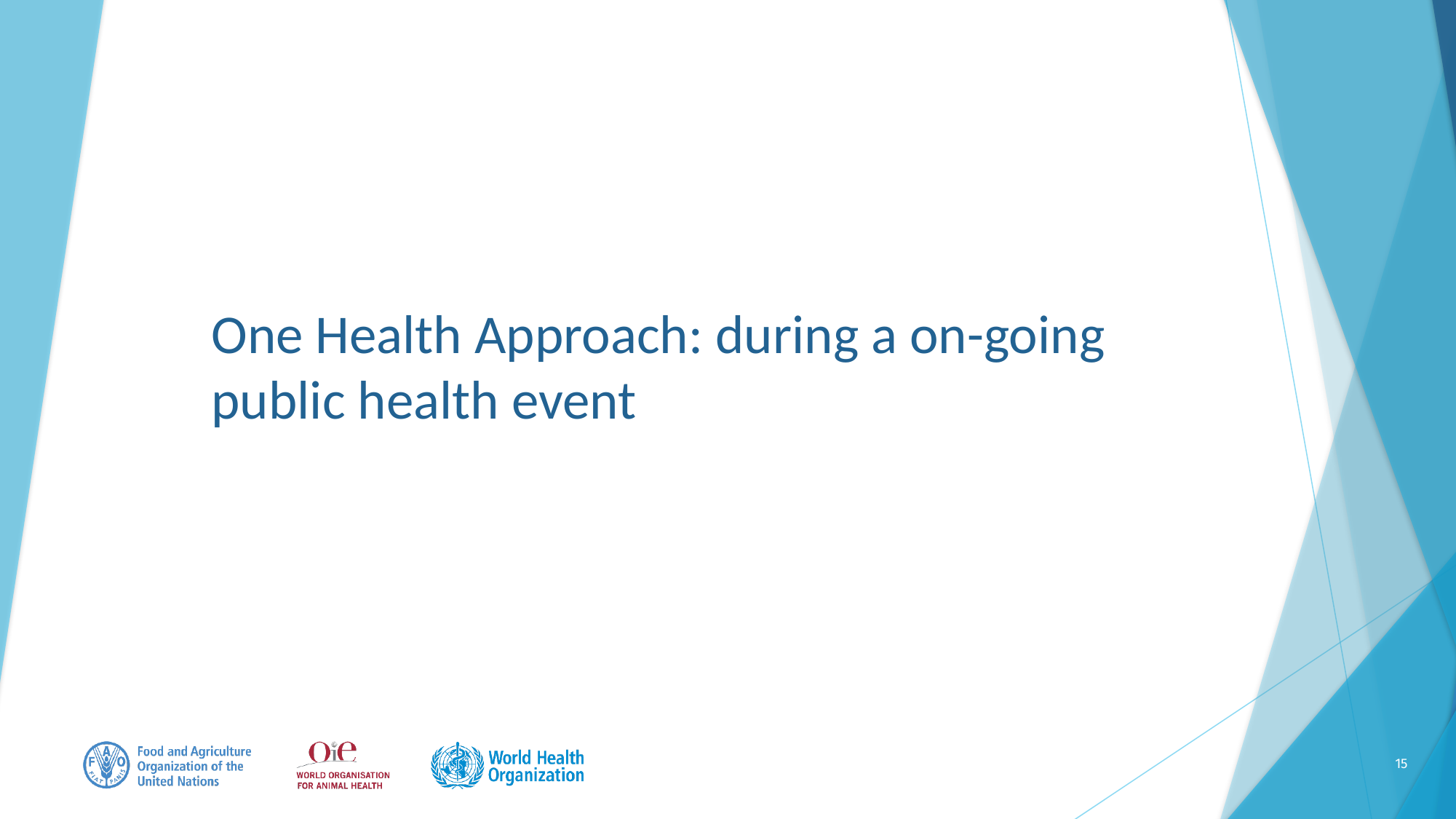

# One Health Approach: during a on-going public health event
15